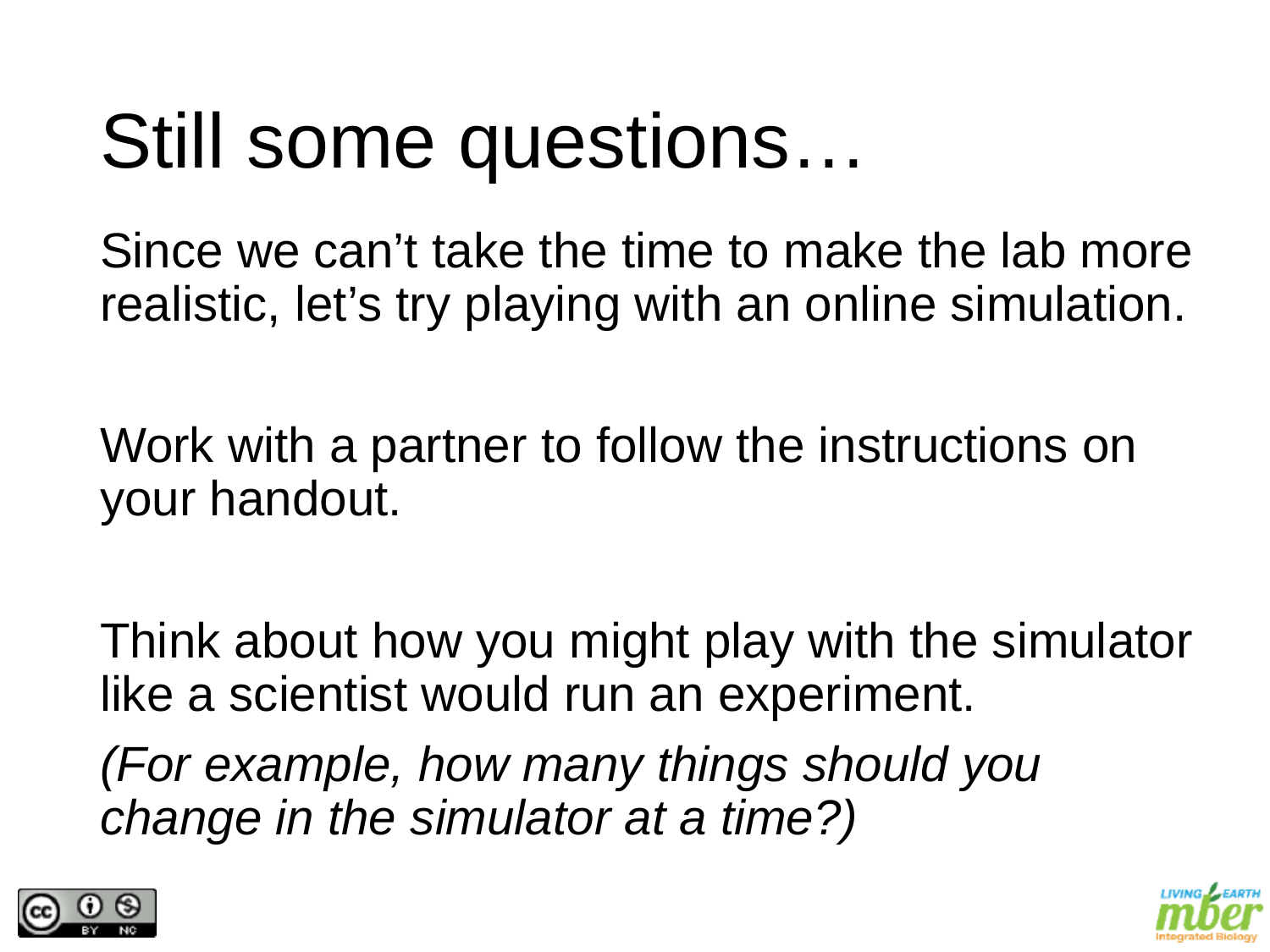

# Still some questions…
Since we can’t take the time to make the lab more realistic, let’s try playing with an online simulation.

Work with a partner to follow the instructions on your handout.

Think about how you might play with the simulator like a scientist would run an experiment.
(For example, how many things should you change in the simulator at a time?)